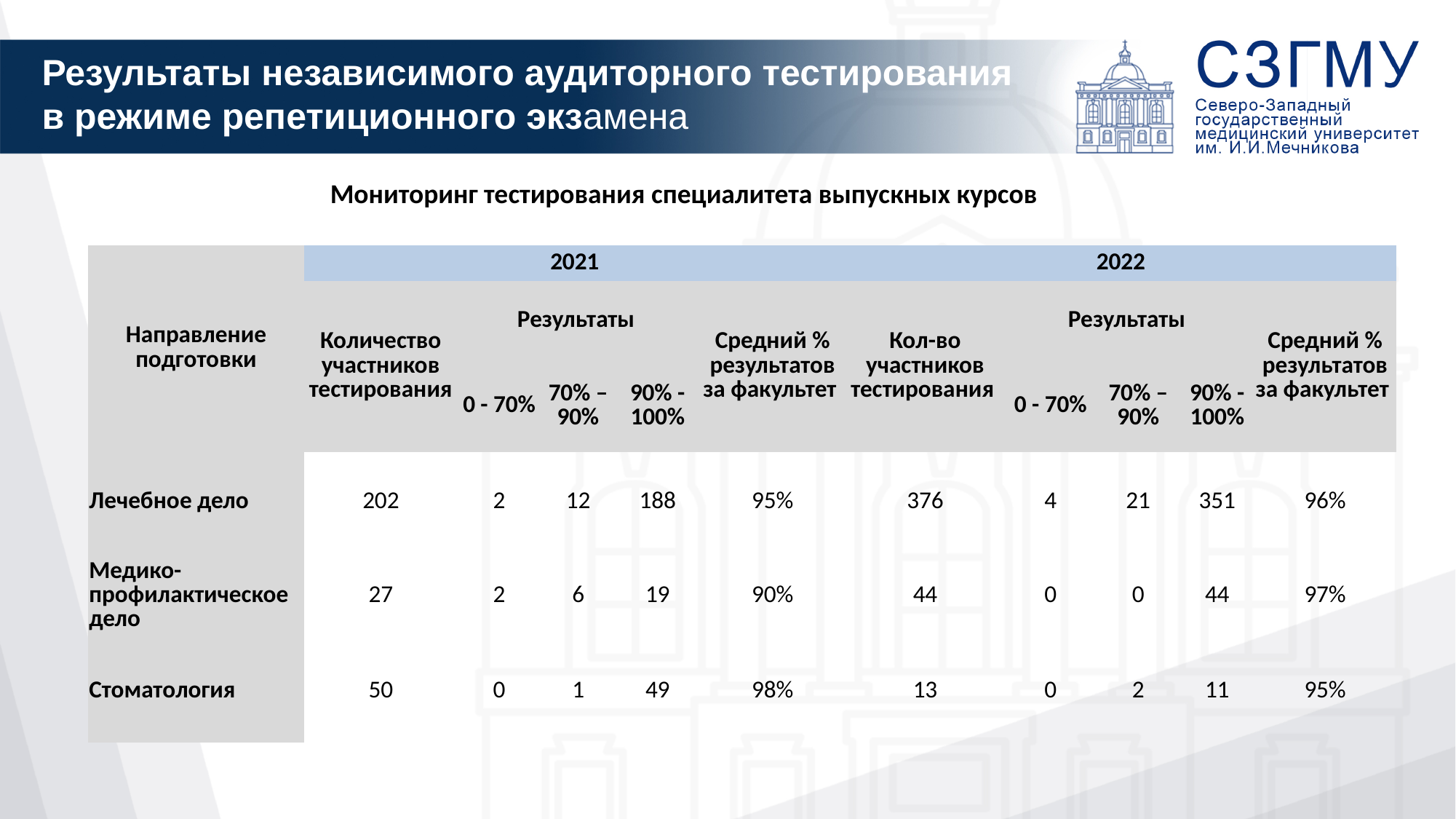

# Результаты независимого аудиторного тестирования в режиме репетиционного экзамена
Мониторинг тестирования специалитета выпускных курсов
| Направление подготовки | 2021 |  |  |  |  | 2022 |  |  |  |  |
| --- | --- | --- | --- | --- | --- | --- | --- | --- | --- | --- |
|  | Количество участников тестирования | Результаты |  |  | Средний % результатов за факультет | Кол-во участников тестирования | Результаты |  |  | Средний % результатов за факультет |
|  |  | 0 - 70% | 70% – 90% | 90% - 100% |  |  | 0 - 70% | 70% – 90% | 90% - 100% |  |
| Лечебное дело | 202 | 2 | 12 | 188 | 95% | 376 | 4 | 21 | 351 | 96% |
| Медико-профилактическое дело | 27 | 2 | 6 | 19 | 90% | 44 | 0 | 0 | 44 | 97% |
| Стоматология | 50 | 0 | 1 | 49 | 98% | 13 | 0 | 2 | 11 | 95% |